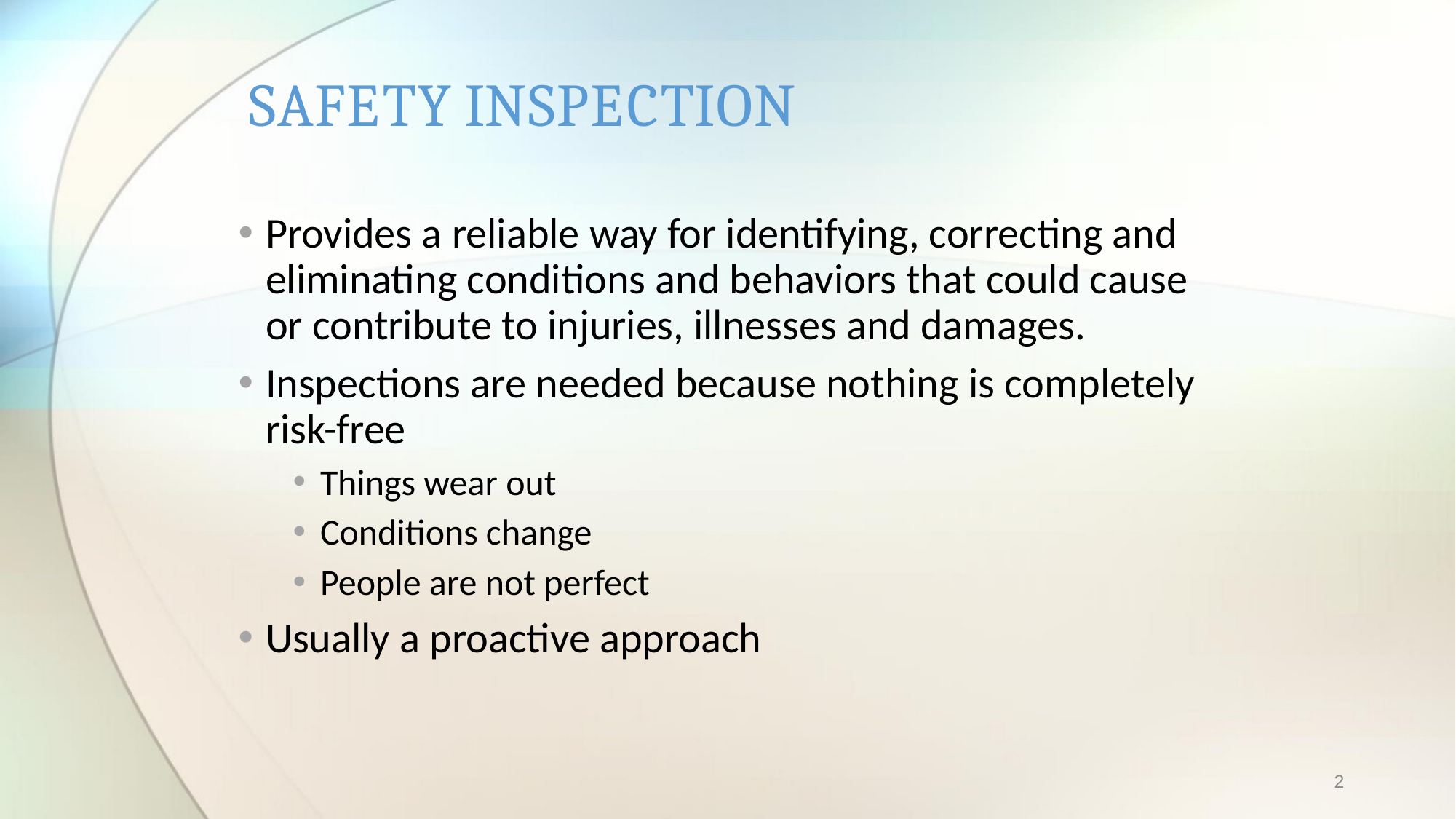

# SAFETY INSPECTION
Provides a reliable way for identifying, correcting and eliminating conditions and behaviors that could cause or contribute to injuries, illnesses and damages.
Inspections are needed because nothing is completely risk-free
Things wear out
Conditions change
People are not perfect
Usually a proactive approach

2